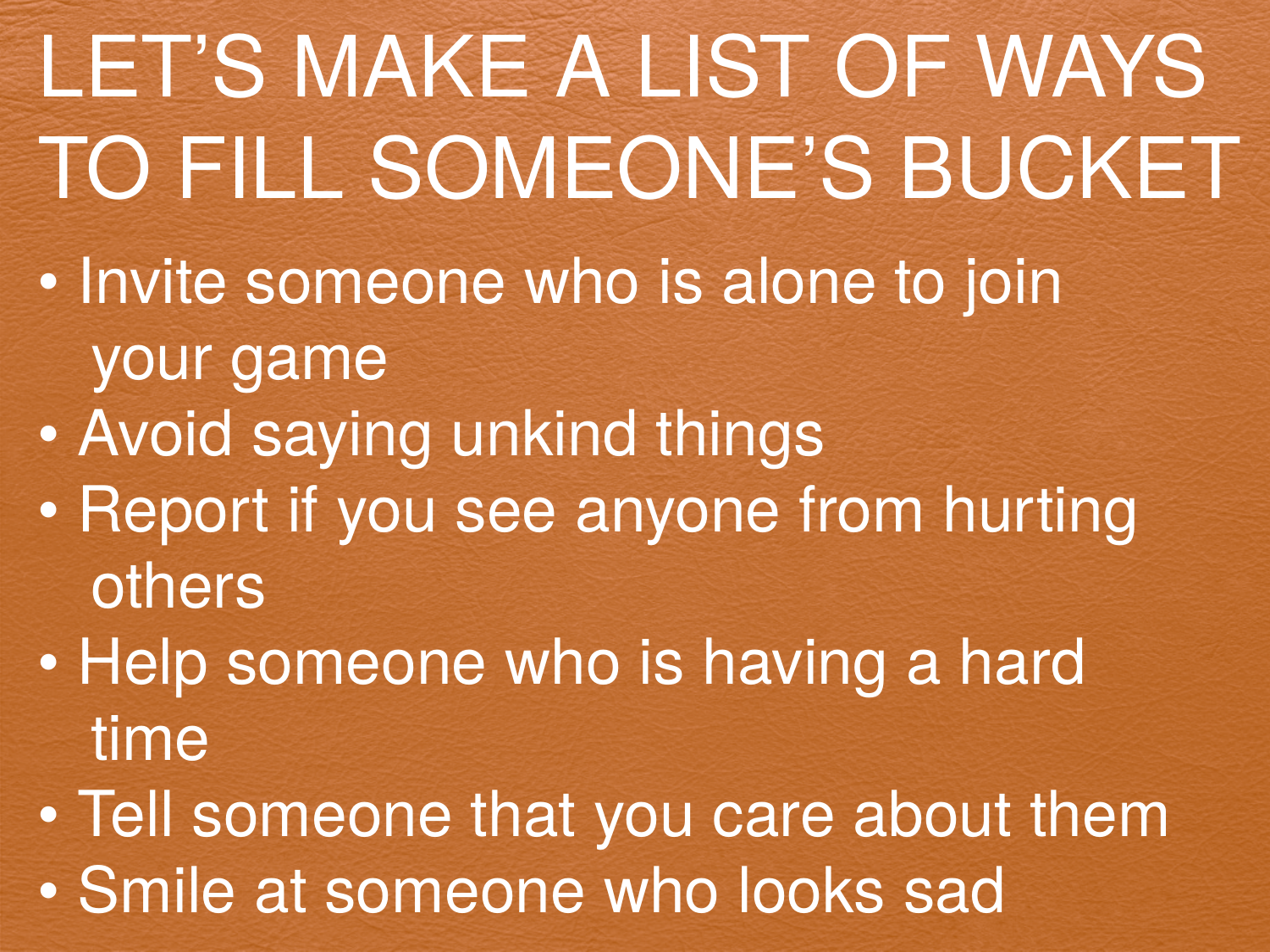

LET’S MAKE A LIST OF WAYS TO FILL SOMEONE’S BUCKET

• Invite someone who is alone to join
   your game
• Avoid saying unkind things
• Report if you see anyone from hurting
   others
• Help someone who is having a hard
   time
• Tell someone that you care about them
• Smile at someone who looks sad